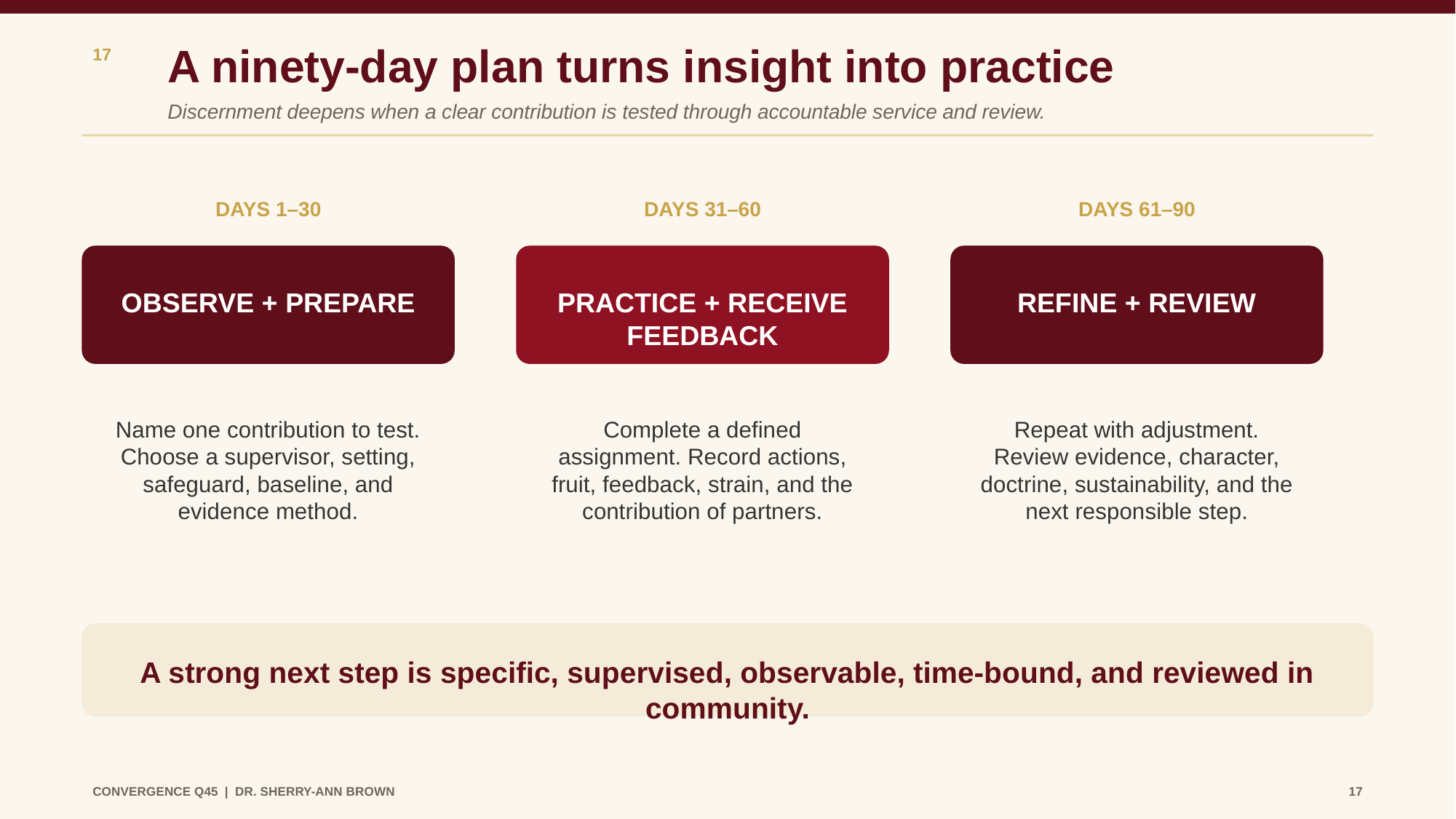

A ninety-day plan turns insight into practice
17
Discernment deepens when a clear contribution is tested through accountable service and review.

DAYS 1–30
DAYS 31–60
DAYS 61–90

OBSERVE + PREPARE
PRACTICE + RECEIVE FEEDBACK
REFINE + REVIEW
Name one contribution to test. Choose a supervisor, setting, safeguard, baseline, and evidence method.
Complete a defined assignment. Record actions, fruit, feedback, strain, and the contribution of partners.
Repeat with adjustment. Review evidence, character, doctrine, sustainability, and the next responsible step.

A strong next step is specific, supervised, observable, time-bound, and reviewed in community.
CONVERGENCE Q45  |  DR. SHERRY-ANN BROWN
17